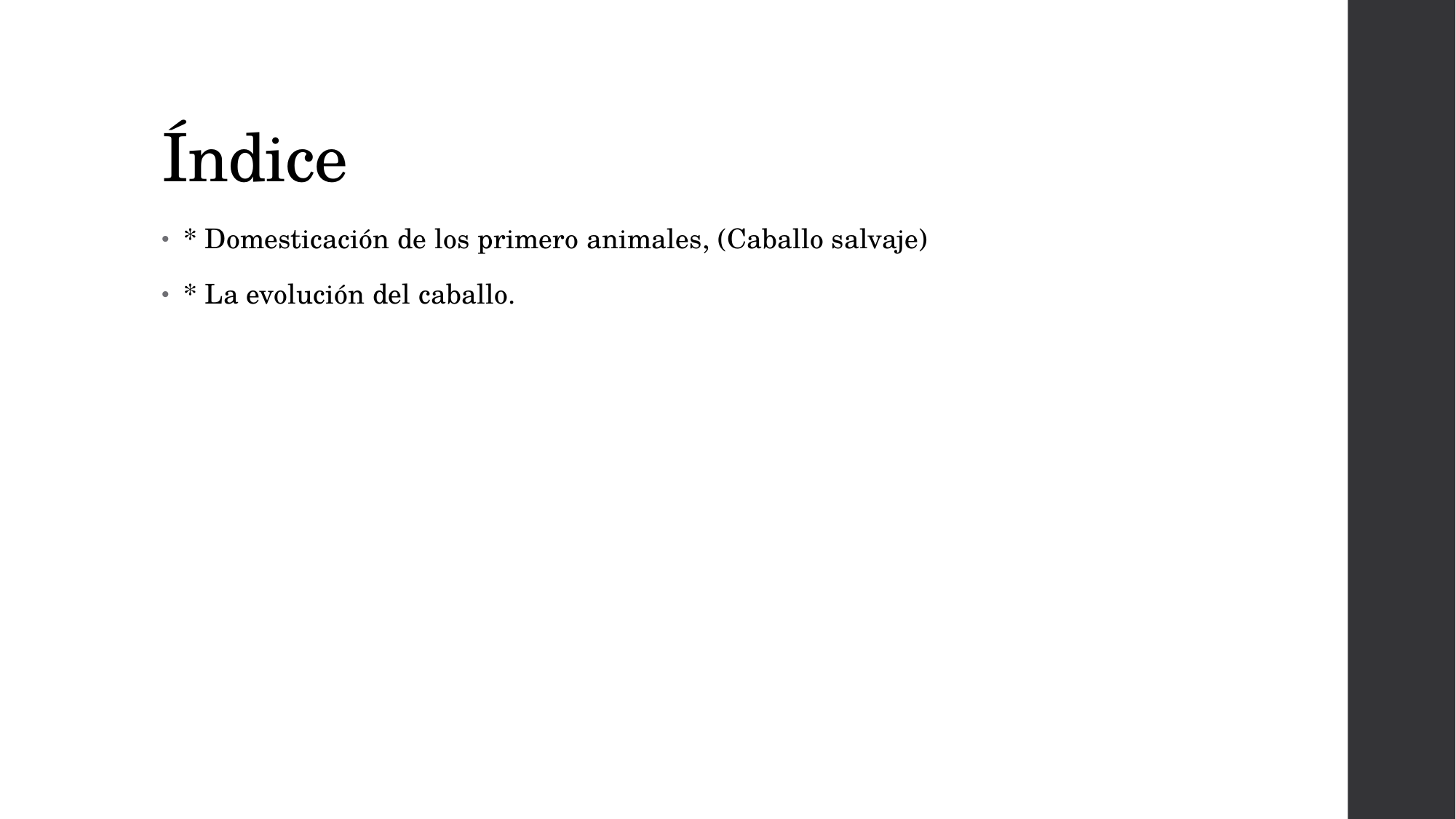

# Índice
* Domesticación de los primero animales, (Caballo salvaje)
* La evolución del caballo.